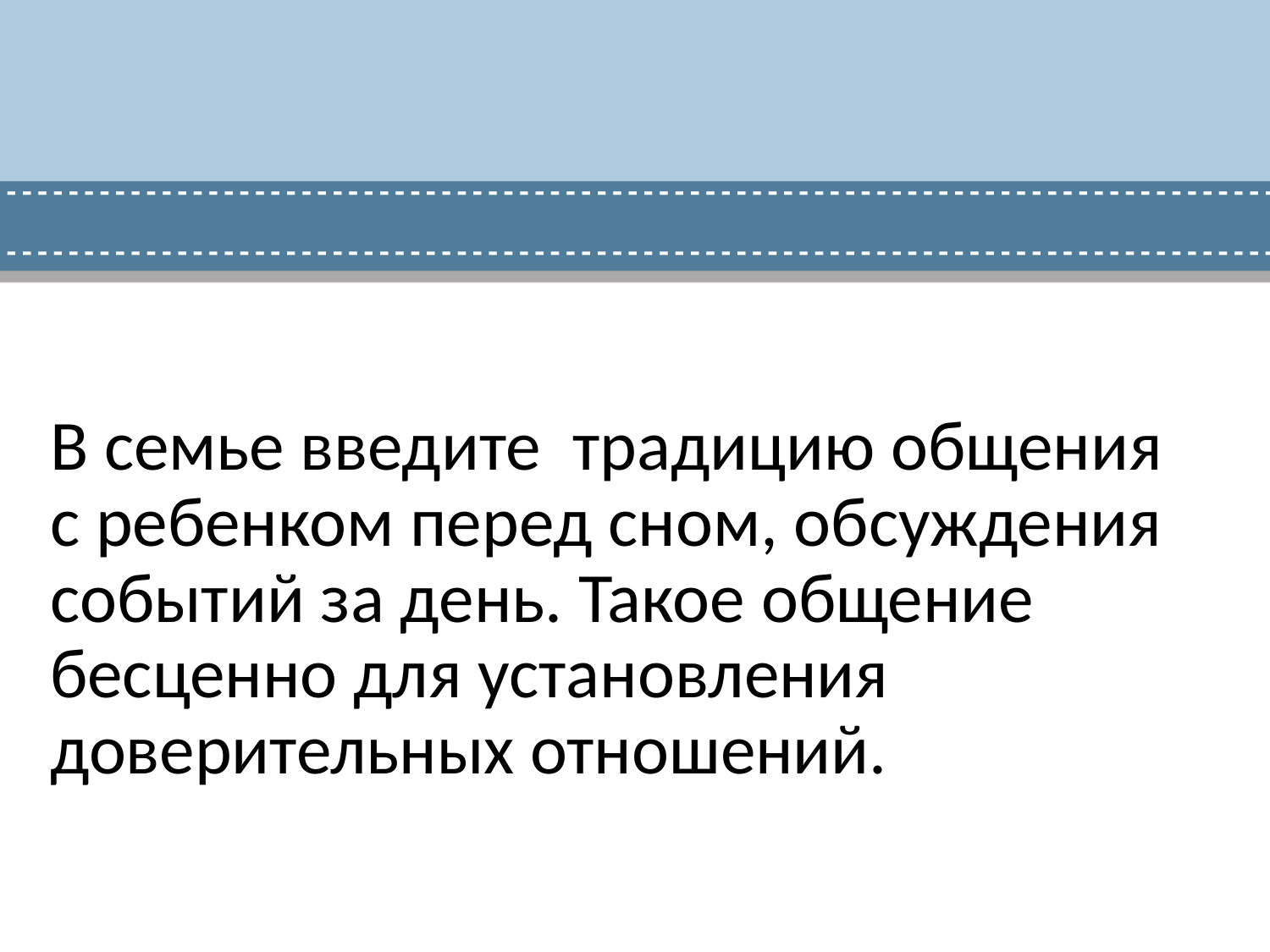

# В семье введите  традицию общения с ребенком перед сном, обсуждения событий за день. Такое общение бесценно для установления доверительных отношений.